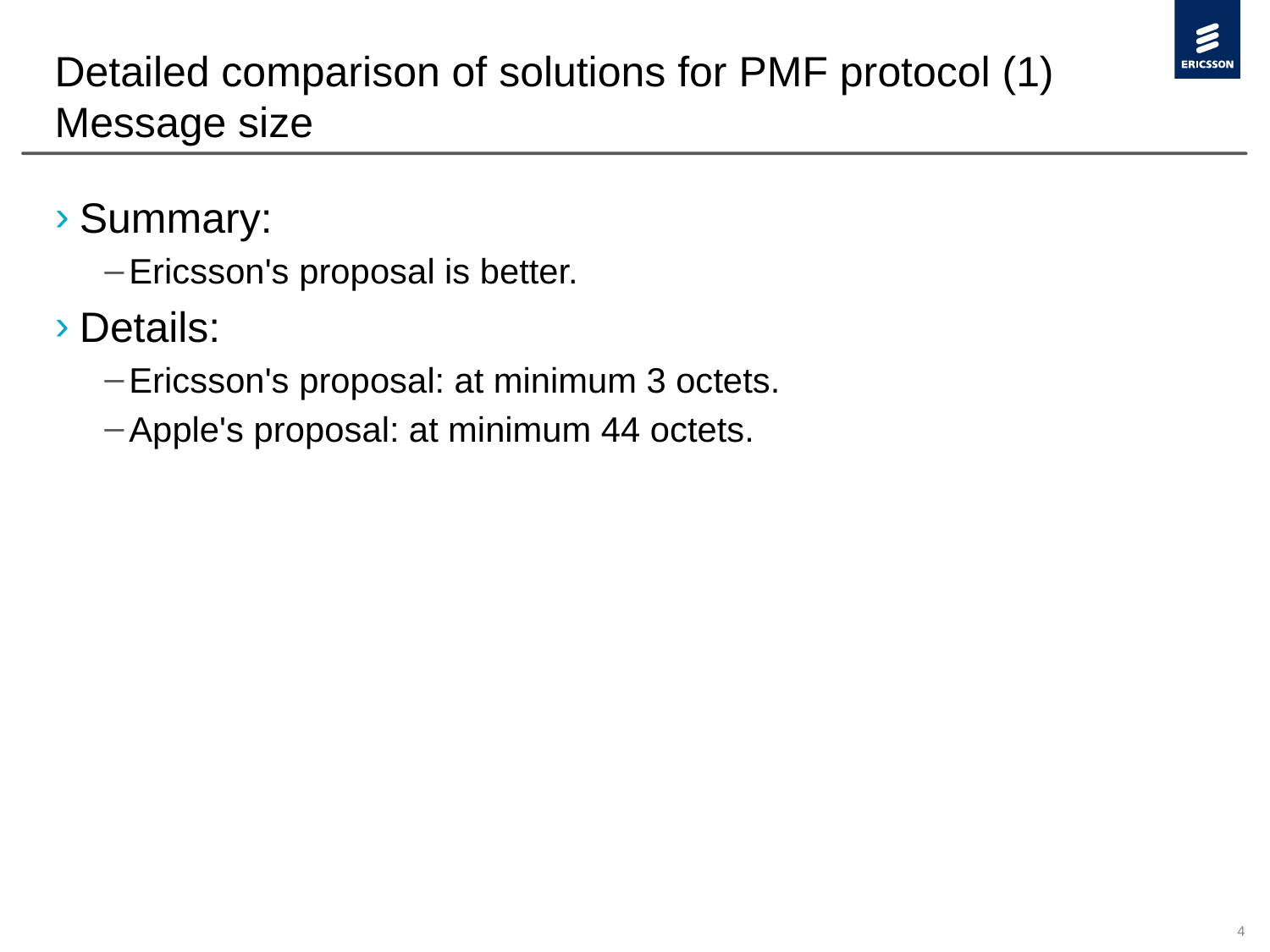

# Detailed comparison of solutions for PMF protocol (1) Message size
Summary:
Ericsson's proposal is better.
Details:
Ericsson's proposal: at minimum 3 octets.
Apple's proposal: at minimum 44 octets.